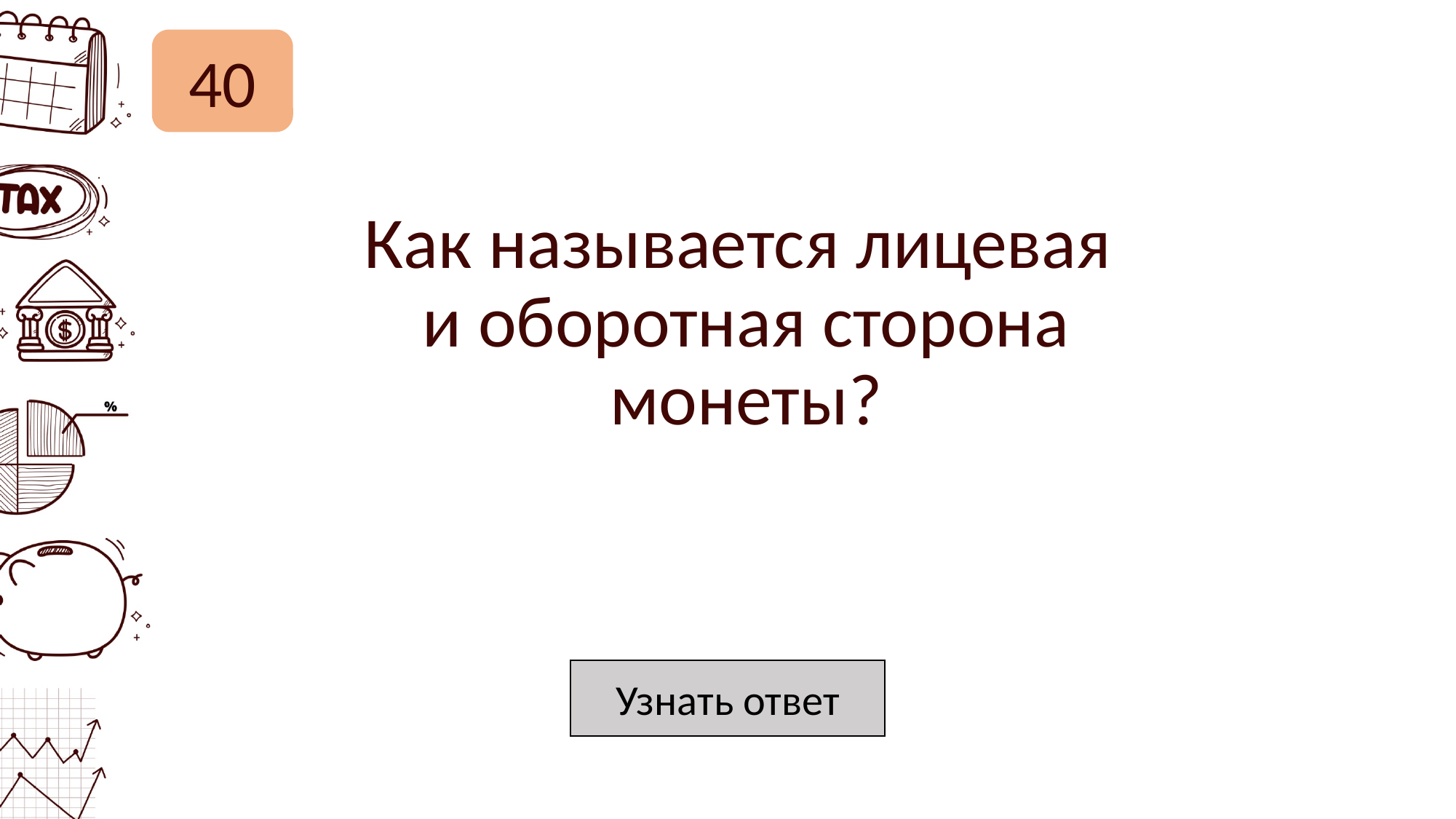

40
# Как называется лицевая и оборотная сторона монеты?